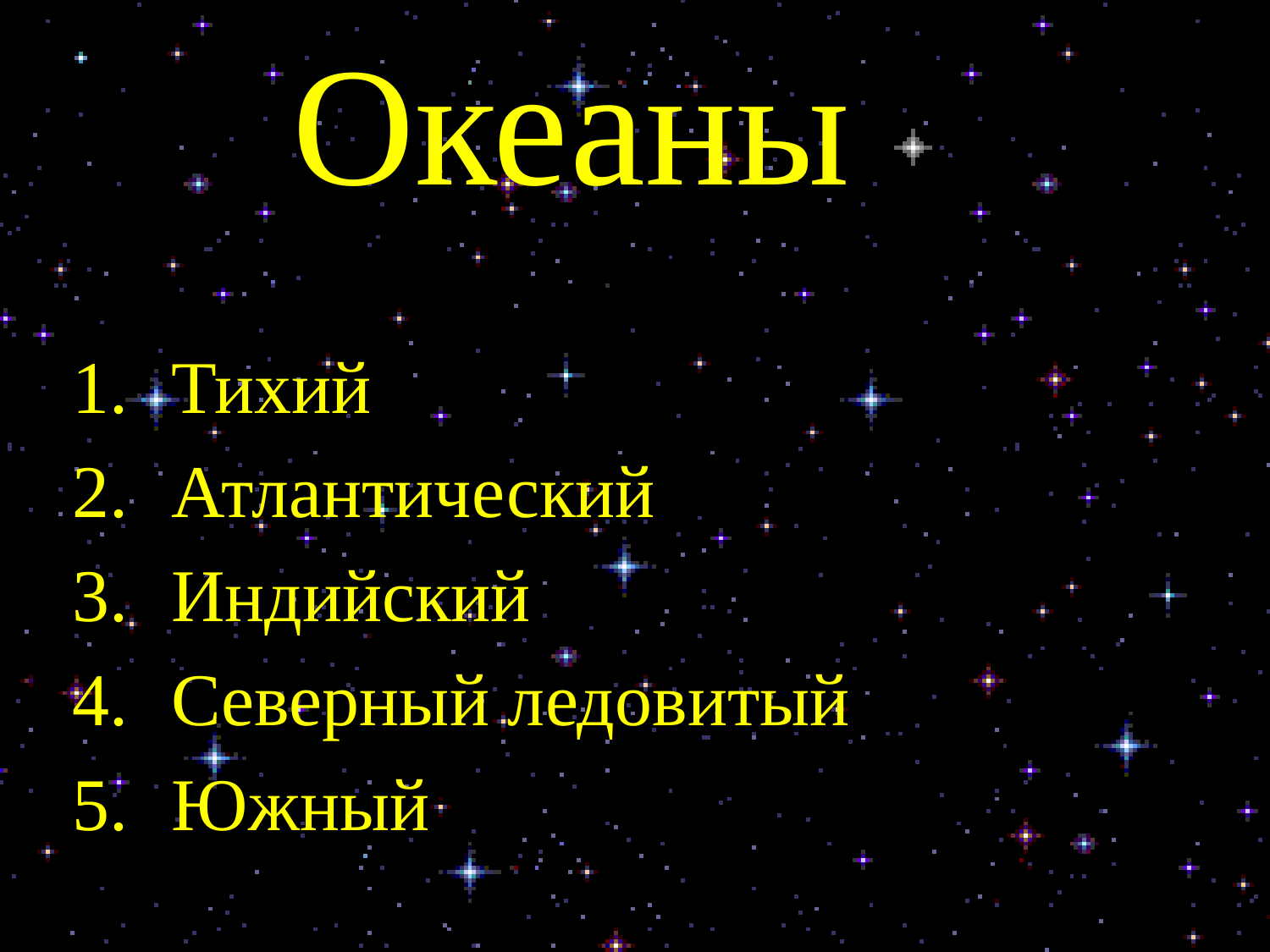

Океаны

Тихий
Атлантический
Индийский
Северный ледовитый
Южный